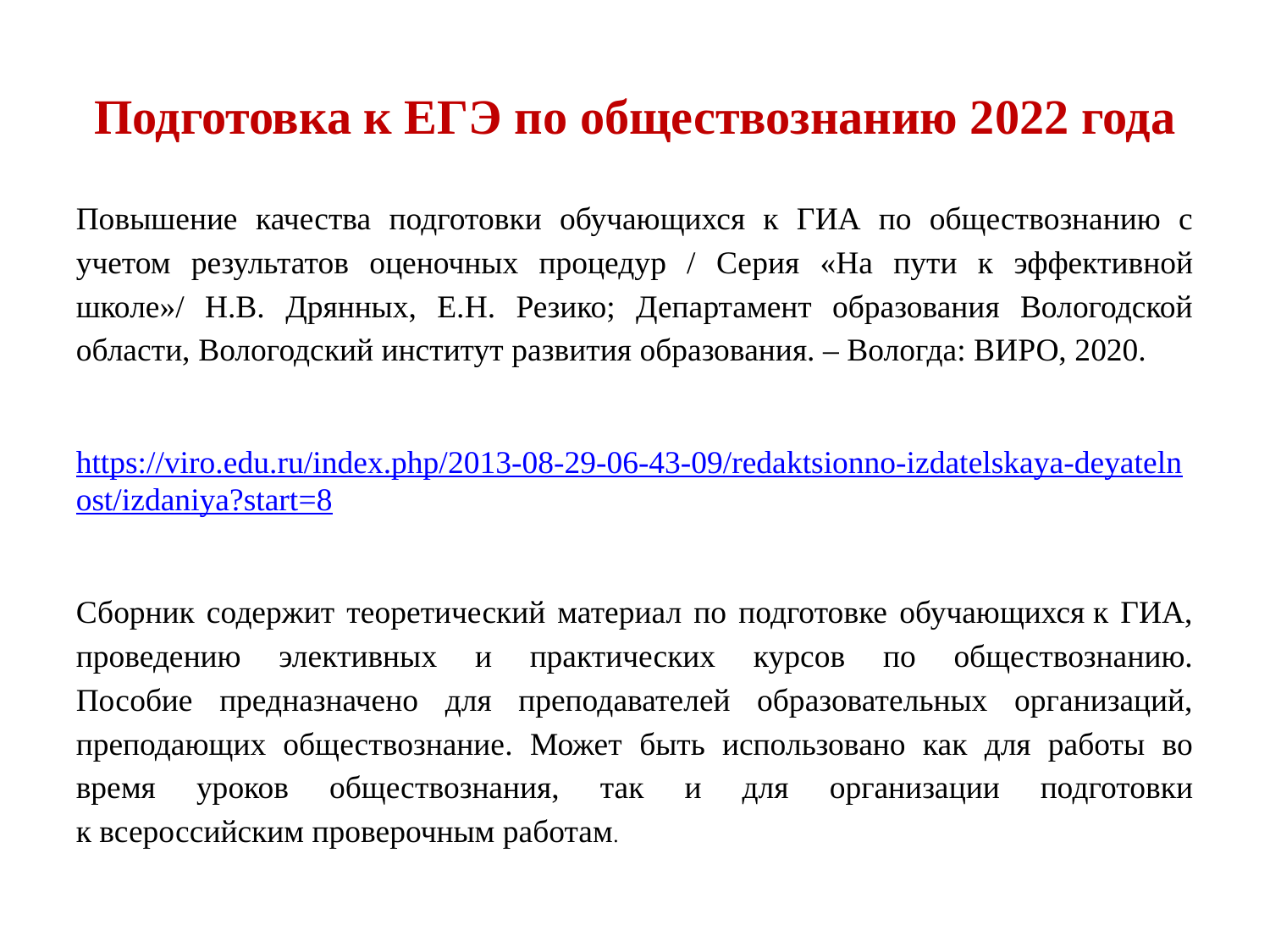

Подготовка к ЕГЭ по обществознанию 2022 года
Повышение качества подготовки обучающихся к ГИА по обществознанию с учетом результатов оценочных процедур / Серия «На пути к эффективной школе»/ Н.В. Дрянных, Е.Н. Резико; Департамент образования Вологодской области, Вологодский институт развития образования. – Вологда: ВИРО, 2020.
 https://viro.edu.ru/index.php/2013-08-29-06-43-09/redaktsionno-izdatelskaya-deyatelnost/izdaniya?start=8
Сборник содержит теоретический материал по подготовке обучающихся к ГИА, проведению элективных и практических курсов по обществознанию.
Пособие предназначено для преподавателей образовательных организаций, преподающих обществознание. Может быть использовано как для работы во время уроков обществознания, так и для организации подготовки к всероссийским проверочным работам.